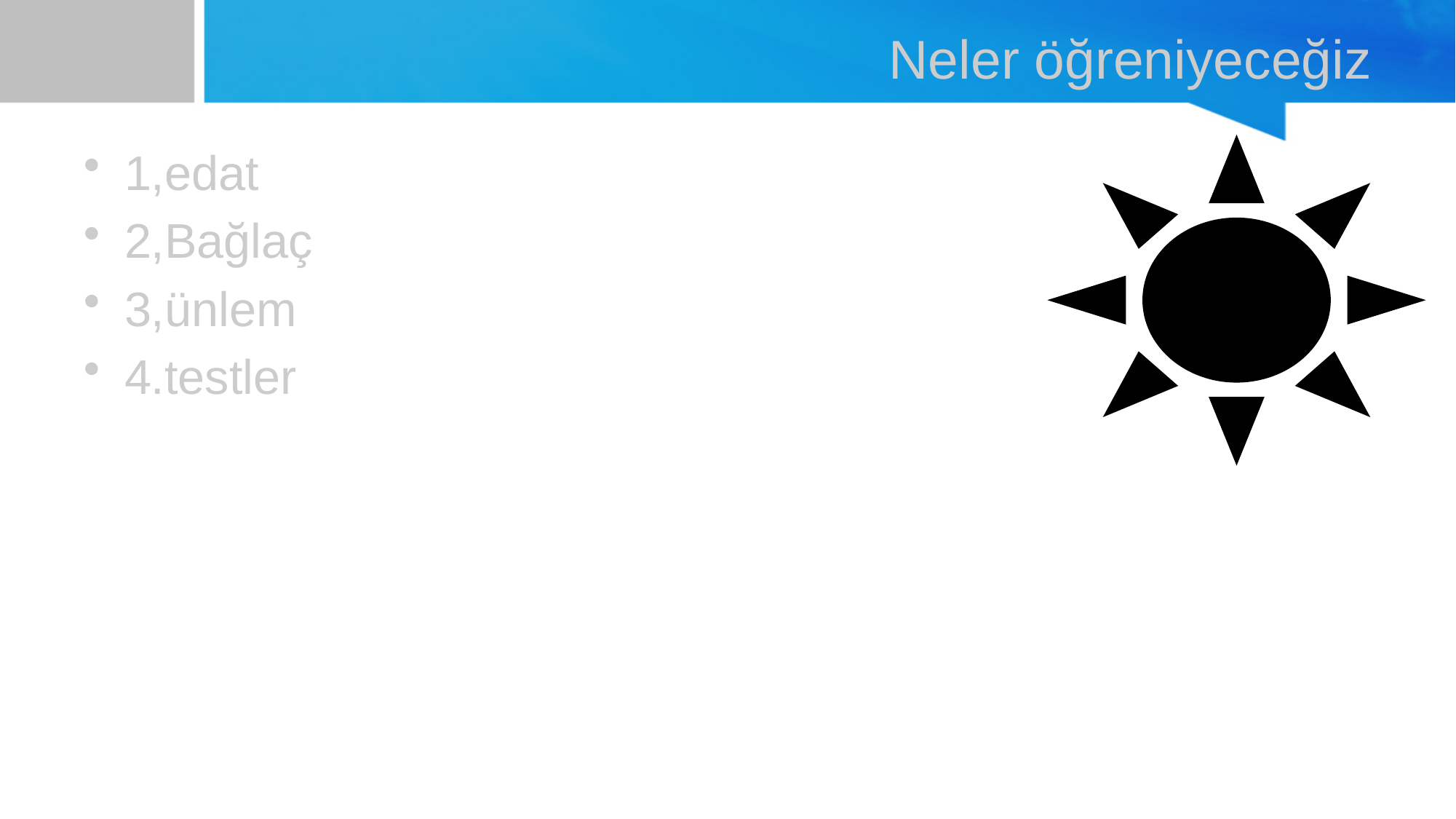

# Neler öğreniyeceğiz
1,edat
2,Bağlaç
3,ünlem
4.testler